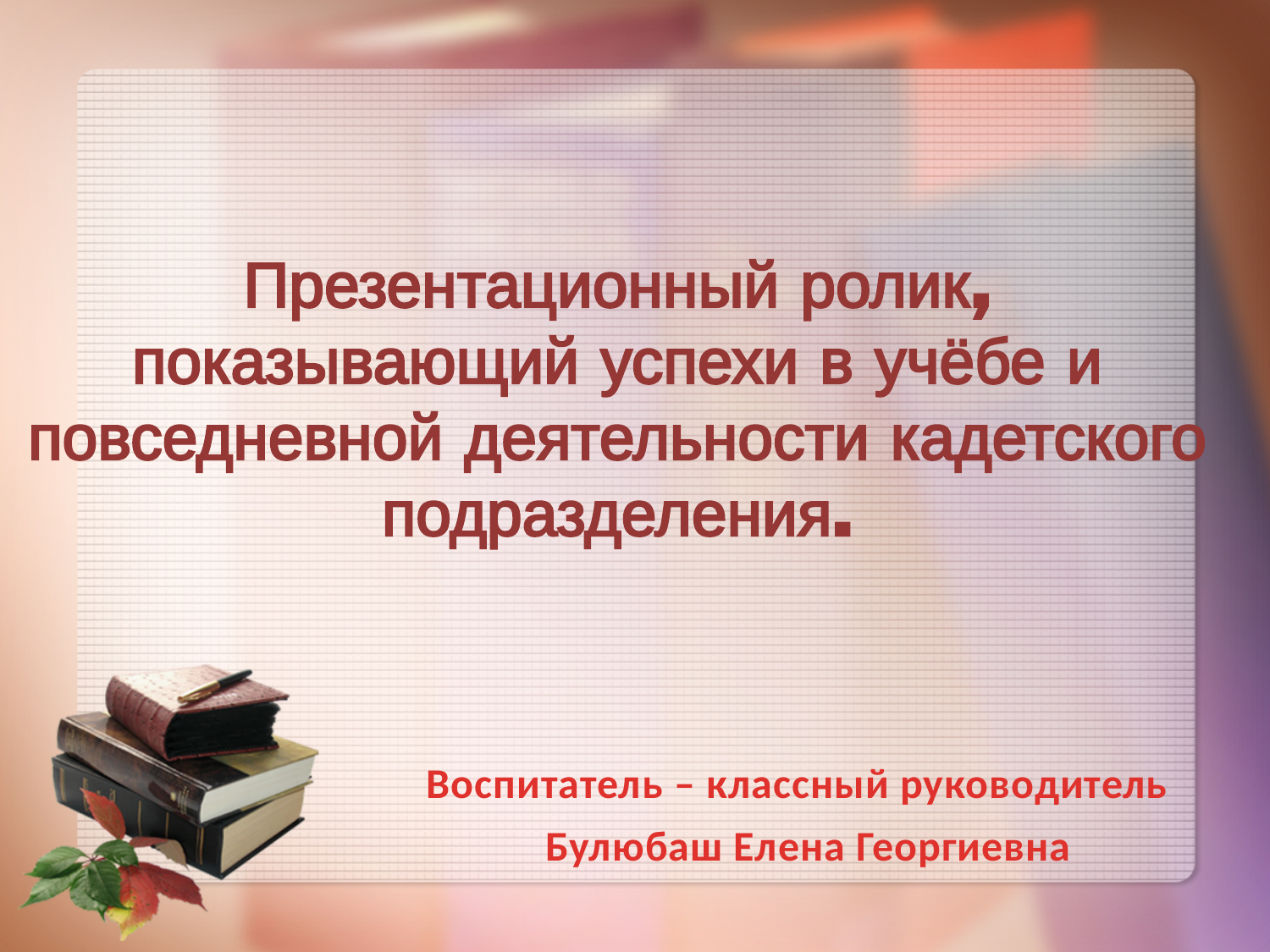

# Презентационный ролик, показывающий успехи в учёбе и повседневной деятельности кадетского подразделения.
                             Воспитатель – классный руководитель
                                       Булюбаш Елена Георгиевна